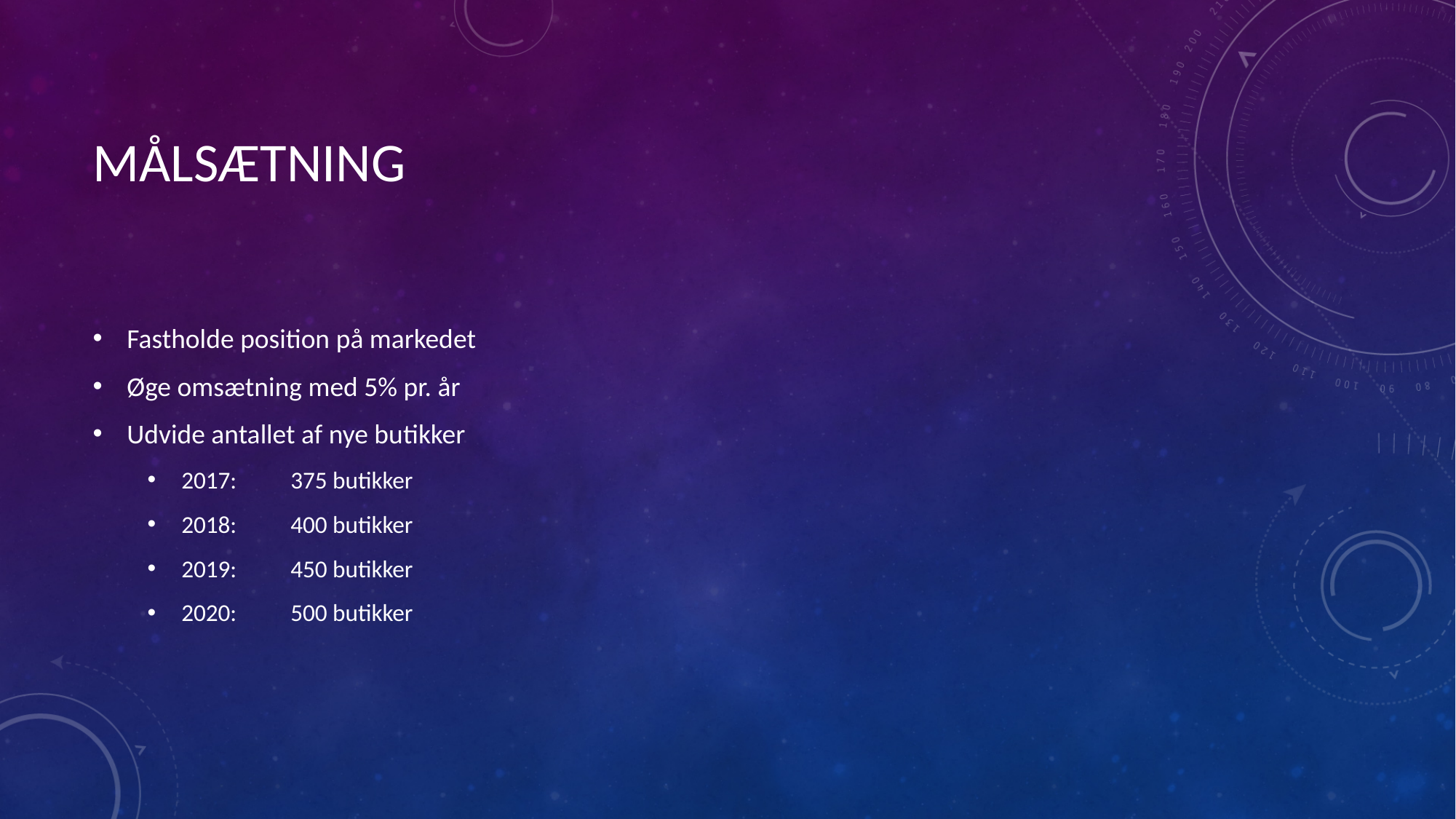

# Målsætning
Fastholde position på markedet
Øge omsætning med 5% pr. år
Udvide antallet af nye butikker
2017: 	375 butikker
2018: 	400 butikker
2019: 	450 butikker
2020: 	500 butikker